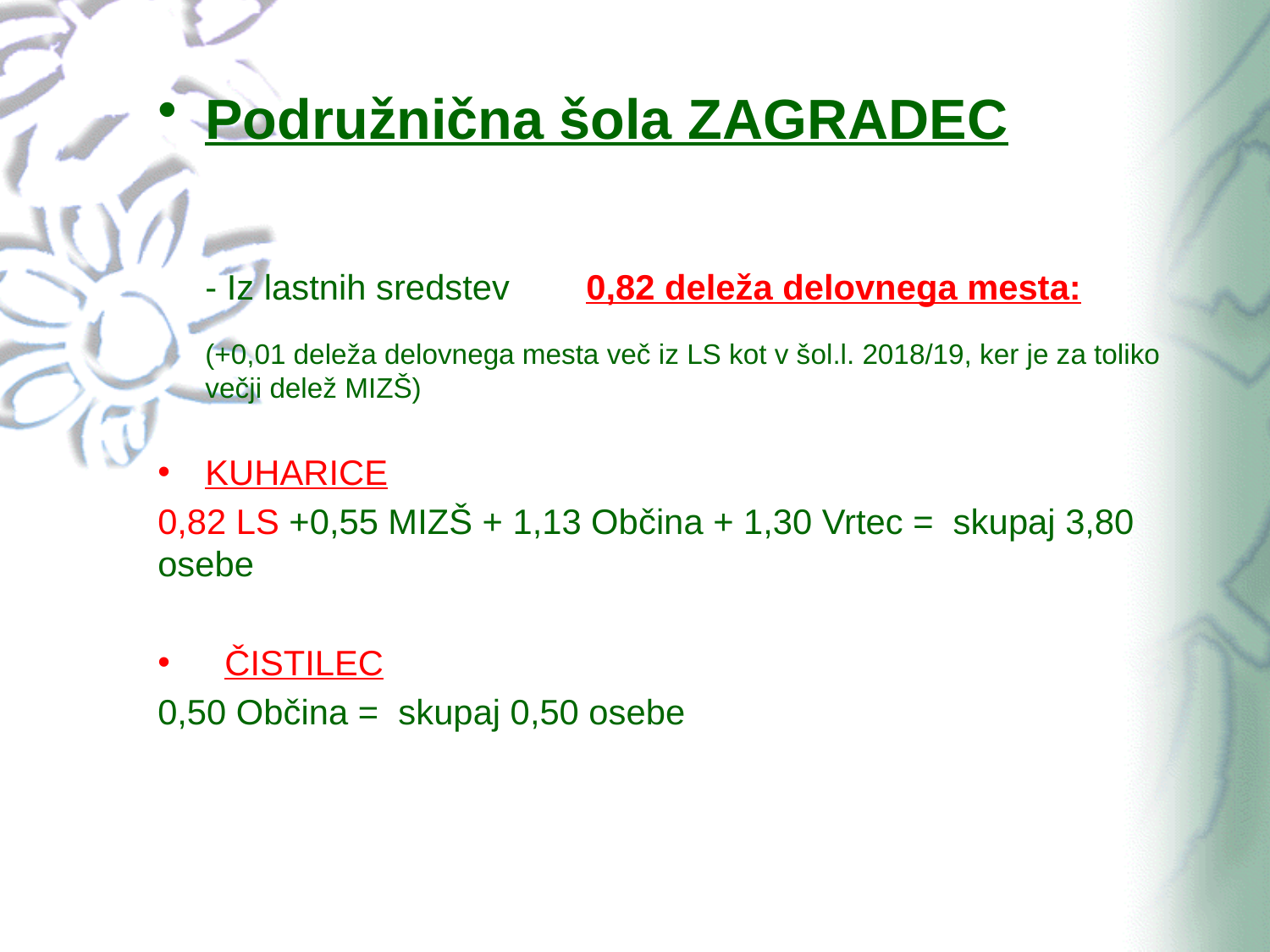

Podružnična šola ZAGRADEC

	- Iz lastnih sredstev	0,82 deleža delovnega mesta:

  	(+0,01 deleža delovnega mesta več iz LS kot v šol.l. 2018/19, ker je za toliko večji delež MIZŠ)

KUHARICE
0,82 LS +0,55 MIZŠ + 1,13 Občina + 1,30 Vrtec =  skupaj 3,80 osebe

  ČISTILEC
0,50 Občina =  skupaj 0,50 osebe